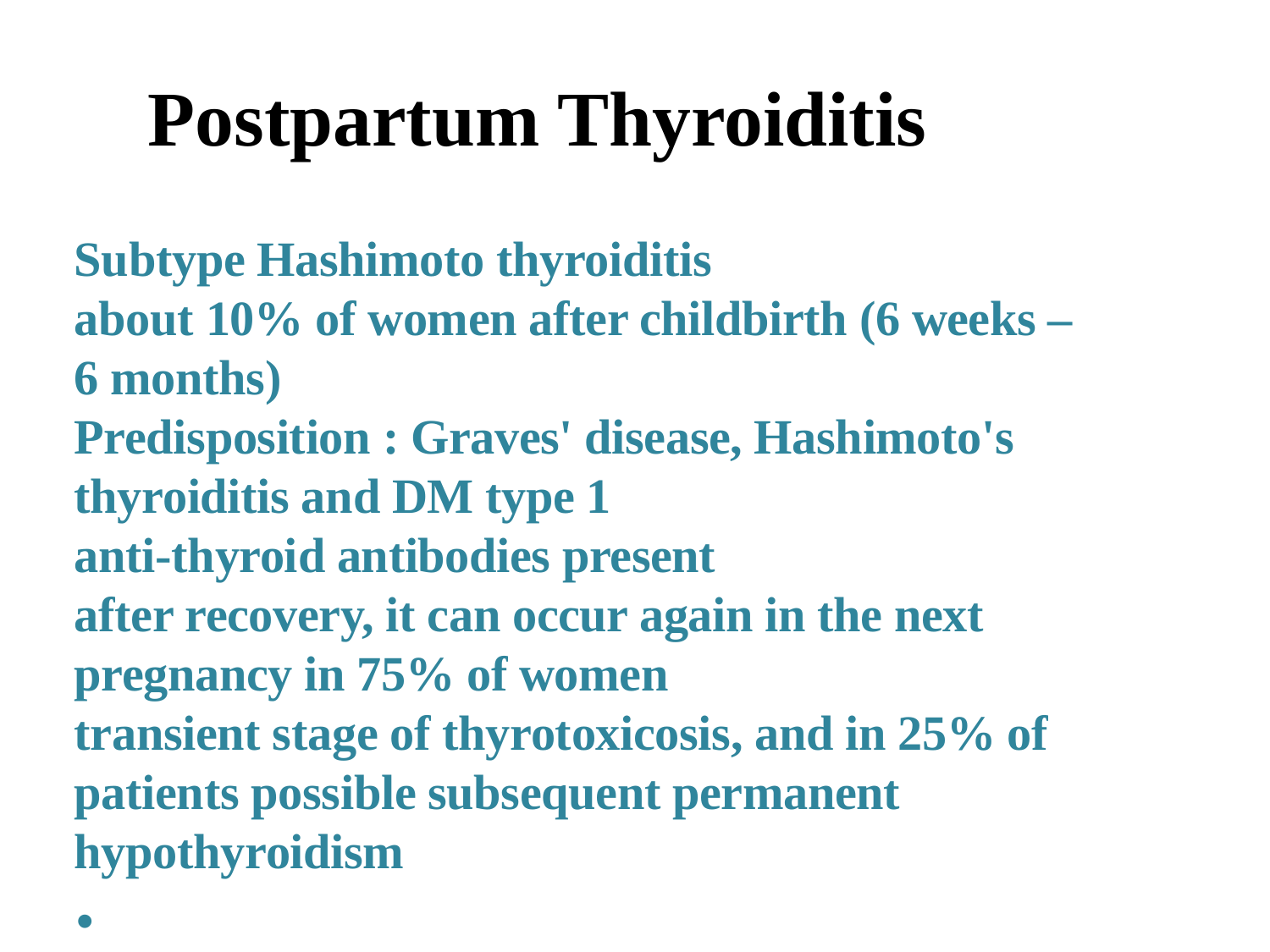

# Postpartum Thyroiditis
Subtype Hashimoto thyroiditis
about 10% of women after childbirth (6 weeks – 6 months)
Predisposition : Graves' disease, Hashimoto's thyroiditis and DM type 1
anti-thyroid antibodies present
after recovery, it can occur again in the next pregnancy in 75% of women
transient stage of thyrotoxicosis, and in 25% of patients possible subsequent permanent hypothyroidism